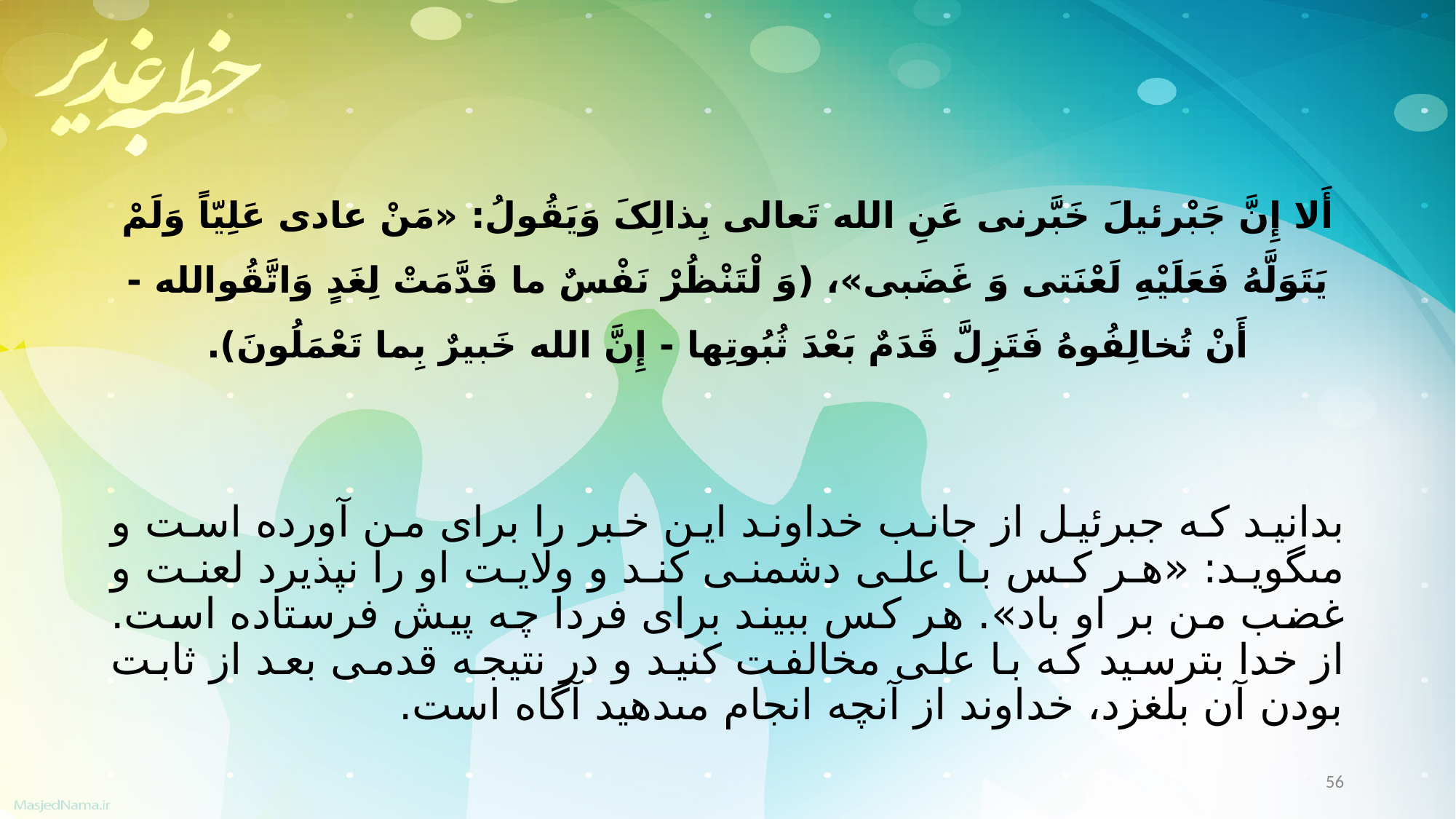

أَلا إِنَّ جَبْرئیلَ خَبَّرنی عَنِ الله تَعالی بِذالِکَ وَیَقُولُ: «مَنْ عادی عَلِیّاً وَلَمْ یَتَوَلَّهُ فَعَلَیْهِ لَعْنَتی وَ غَضَبی»، (وَ لْتَنْظُرْ نَفْسٌ ما قَدَّمَتْ لِغَدٍ وَاتَّقُوالله - أَنْ تُخالِفُوهُ فَتَزِلَّ قَدَمٌ بَعْدَ ثُبُوتِها - إِنَّ الله خَبیرٌ بِما تَعْمَلُونَ).
بدانید که جبرئیل از جانب خداوند این خبر را براى من آورده است و مى‏گوید: «هر کس با على دشمنى کند و ولایت او را نپذیرد لعنت و غضب من بر او باد». هر کس ببیند براى فردا چه پیش فرستاده است. از خدا بترسید که با على مخالفت کنید و در نتیجه قدمى بعد از ثابت بودن آن بلغزد، خداوند از آنچه انجام مى‏دهید آگاه است.
56